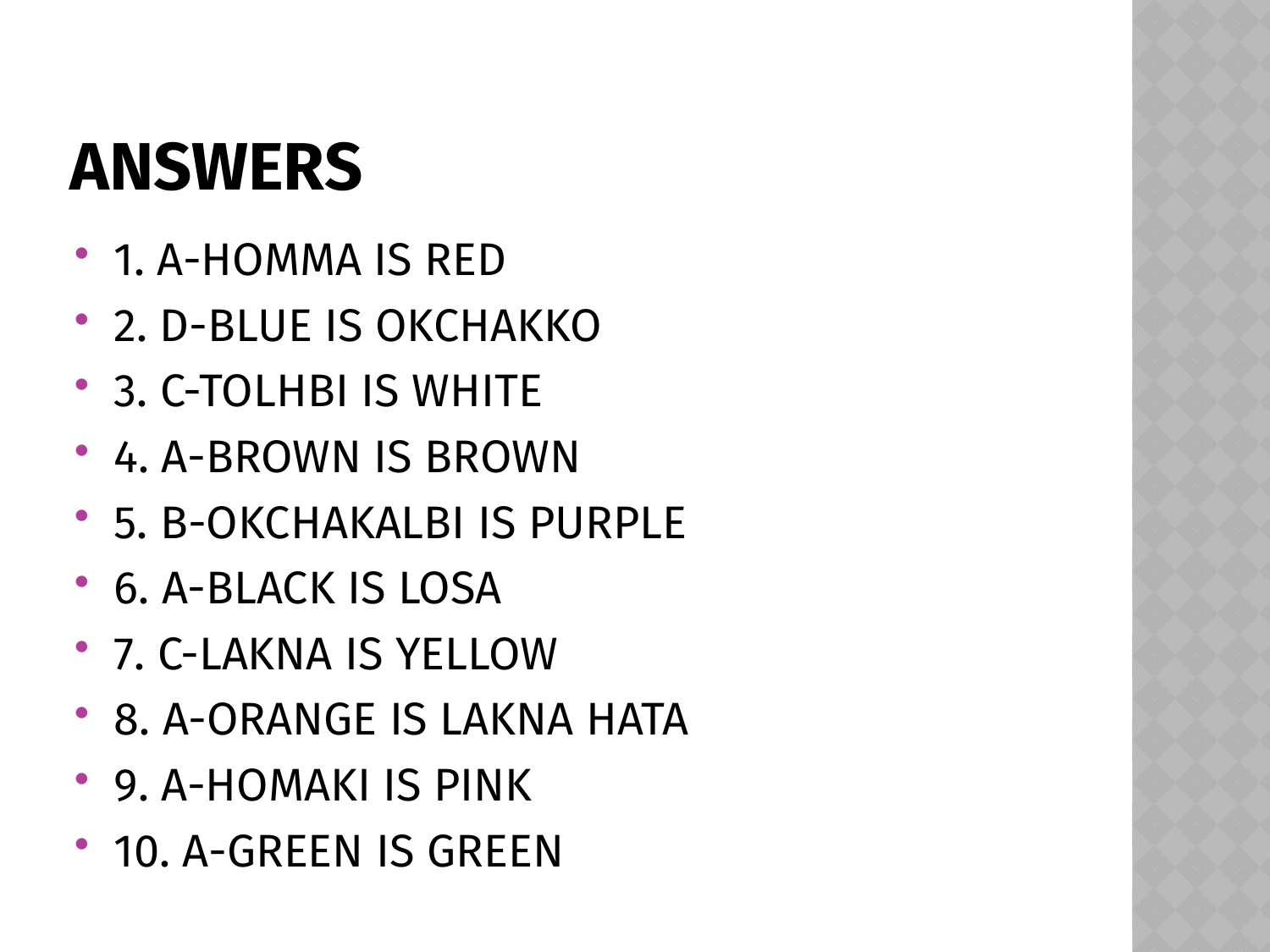

# Answers
1. A-HOMMA IS RED
2. D-BLUE IS OKCHAKKO
3. C-TOLHBI IS WHITE
4. A-BROWN IS BROWN
5. B-OKCHAKALBI IS PURPLE
6. A-BLACK IS LOSA
7. C-LAKNA IS YELLOW
8. A-ORANGE IS LAKNA HATA
9. A-HOMAKI IS PINK
10. A-GREEN IS GREEN